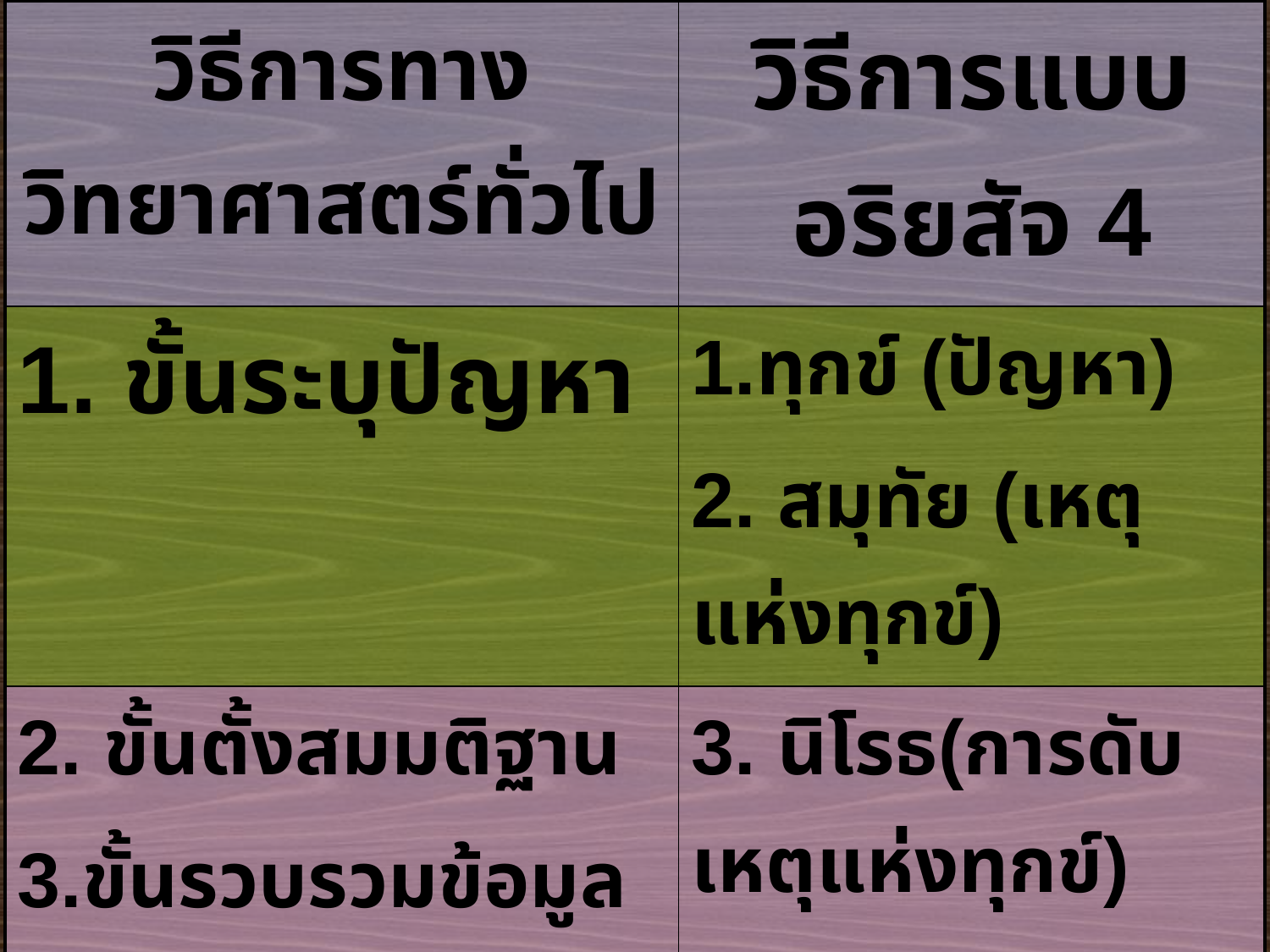

| วิธีการทางวิทยาศาสตร์ทั่วไป | วิธีการแบบอริยสัจ 4 |
| --- | --- |
| 1. ขั้นระบุปัญหา | 1.ทุกข์ (ปัญหา) 2. สมุทัย (เหตุแห่งทุกข์) |
| 2. ขั้นตั้งสมมติฐาน 3.ขั้นรวบรวมข้อมูล 4. ขั้นทดสอบสมมติฐาน | 3. นิโรธ(การดับเหตุแห่งทุกข์) |
| 5.ขั้นสรุปผล | 4. มรรค (ทางดำเนินไปสู่การดับทุกข์) |